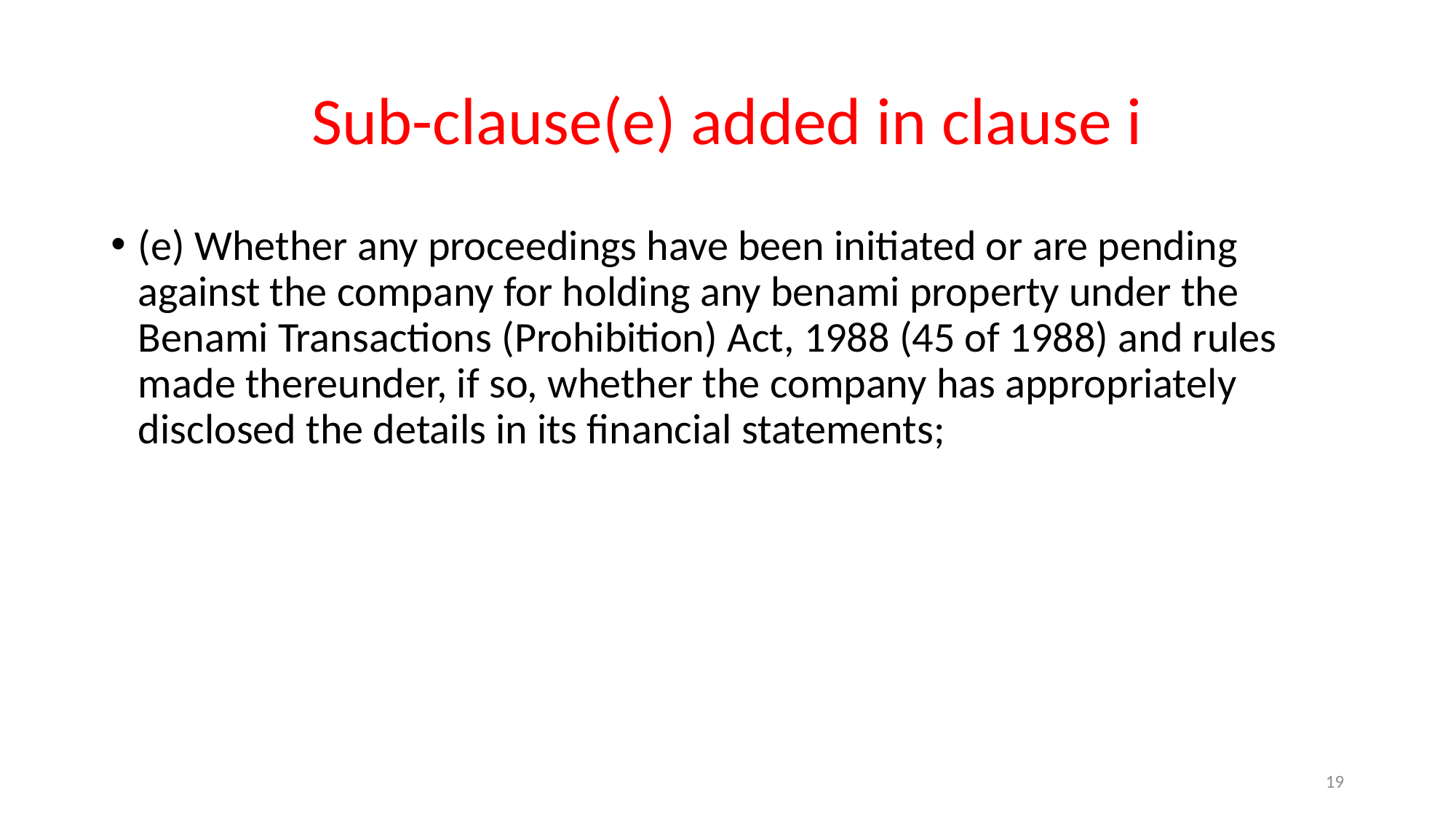

# Sub-clause(e) added in clause i
(e) Whether any proceedings have been initiated or are pending against the company for holding any benami property under the Benami Transactions (Prohibition) Act, 1988 (45 of 1988) and rules made thereunder, if so, whether the company has appropriately disclosed the details in its financial statements;
19